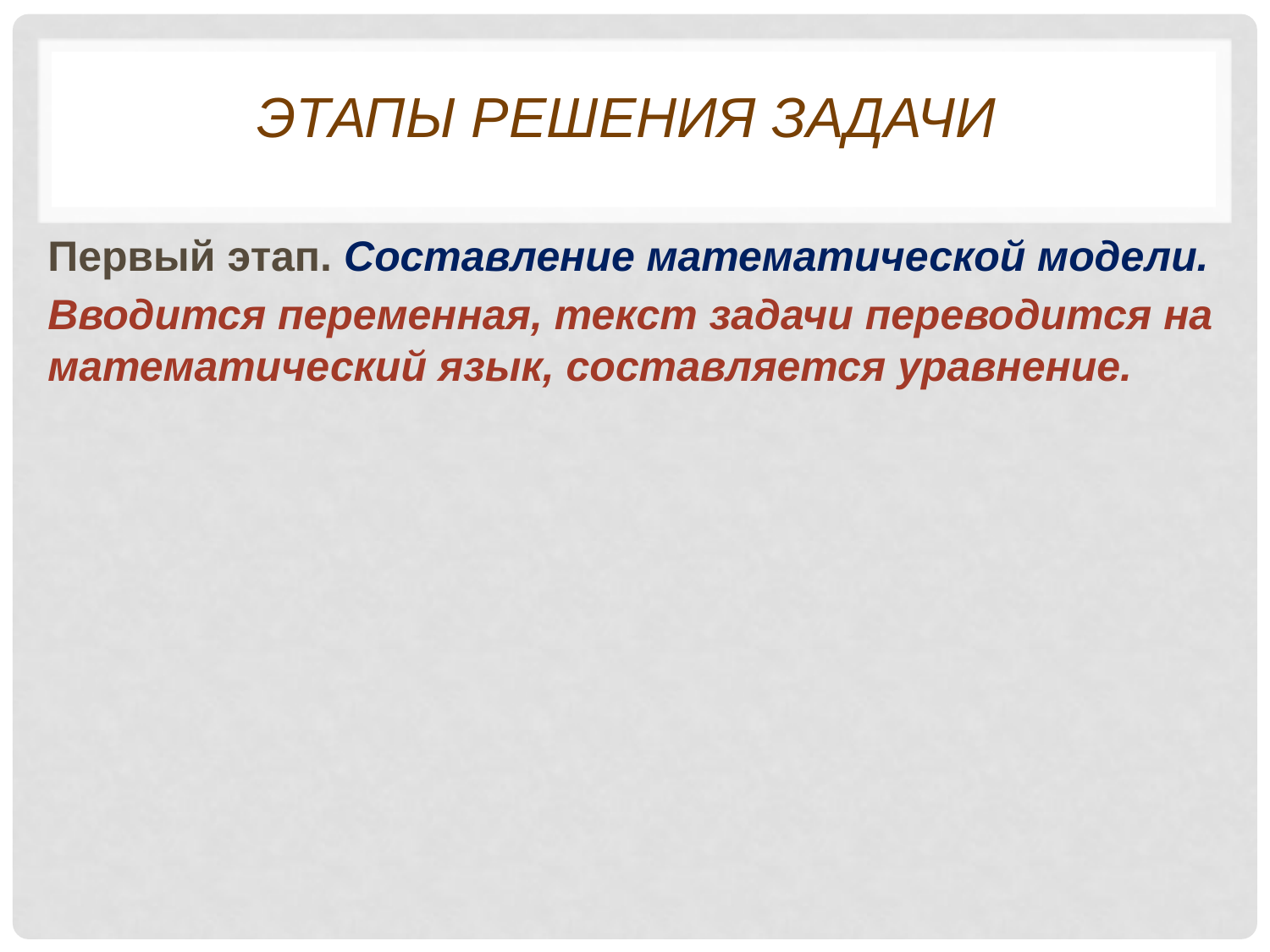

# Этапы решения задачи
Первый этап. Составление математической модели.
Вводится переменная, текст задачи переводится на математический язык, составляется уравнение.